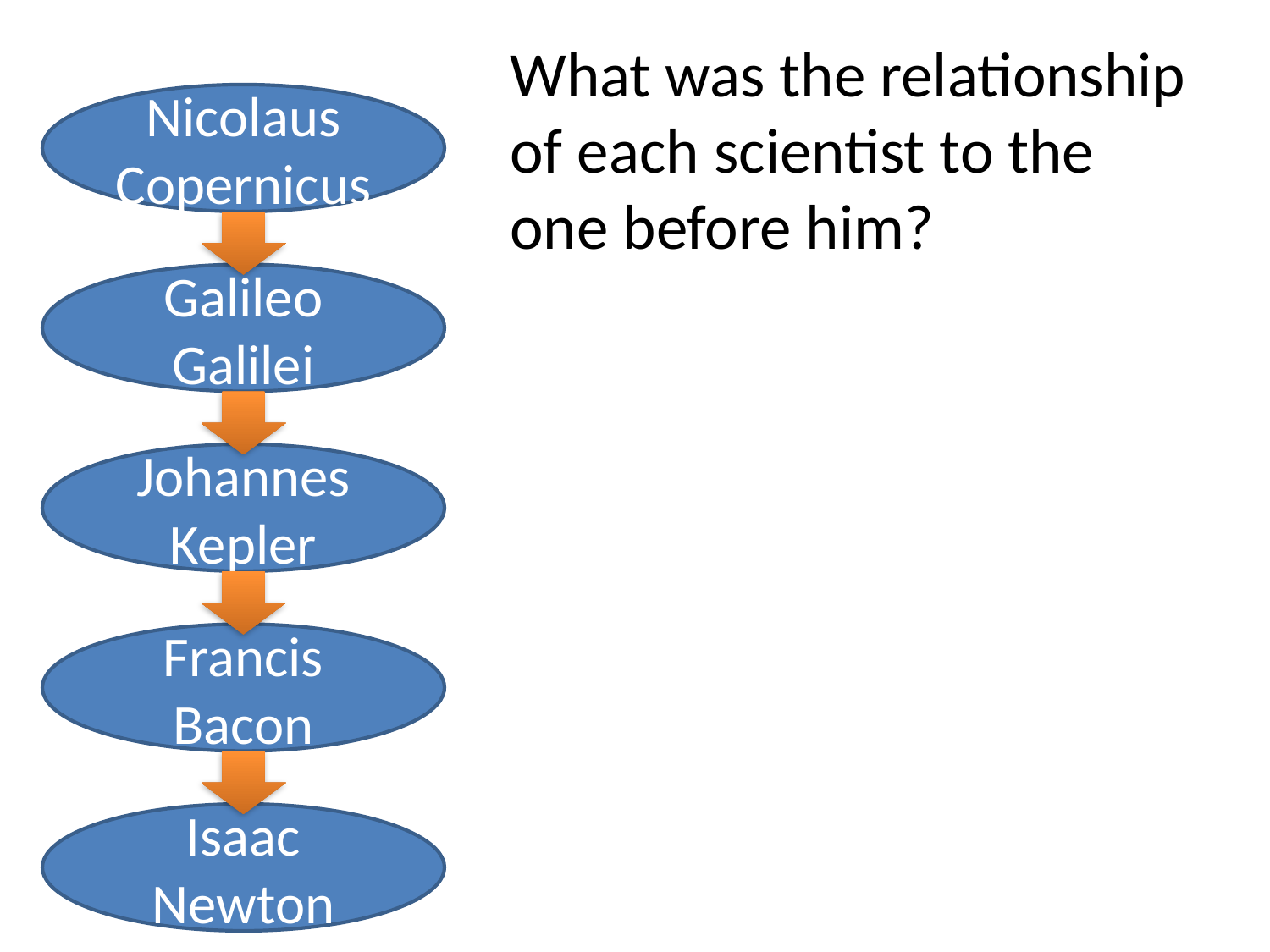

# What was the relationship of each scientist to the one before him?
Nicolaus Copernicus

Galileo
Galilei

Johannes Kepler

Francis Bacon

Isaac
Newton